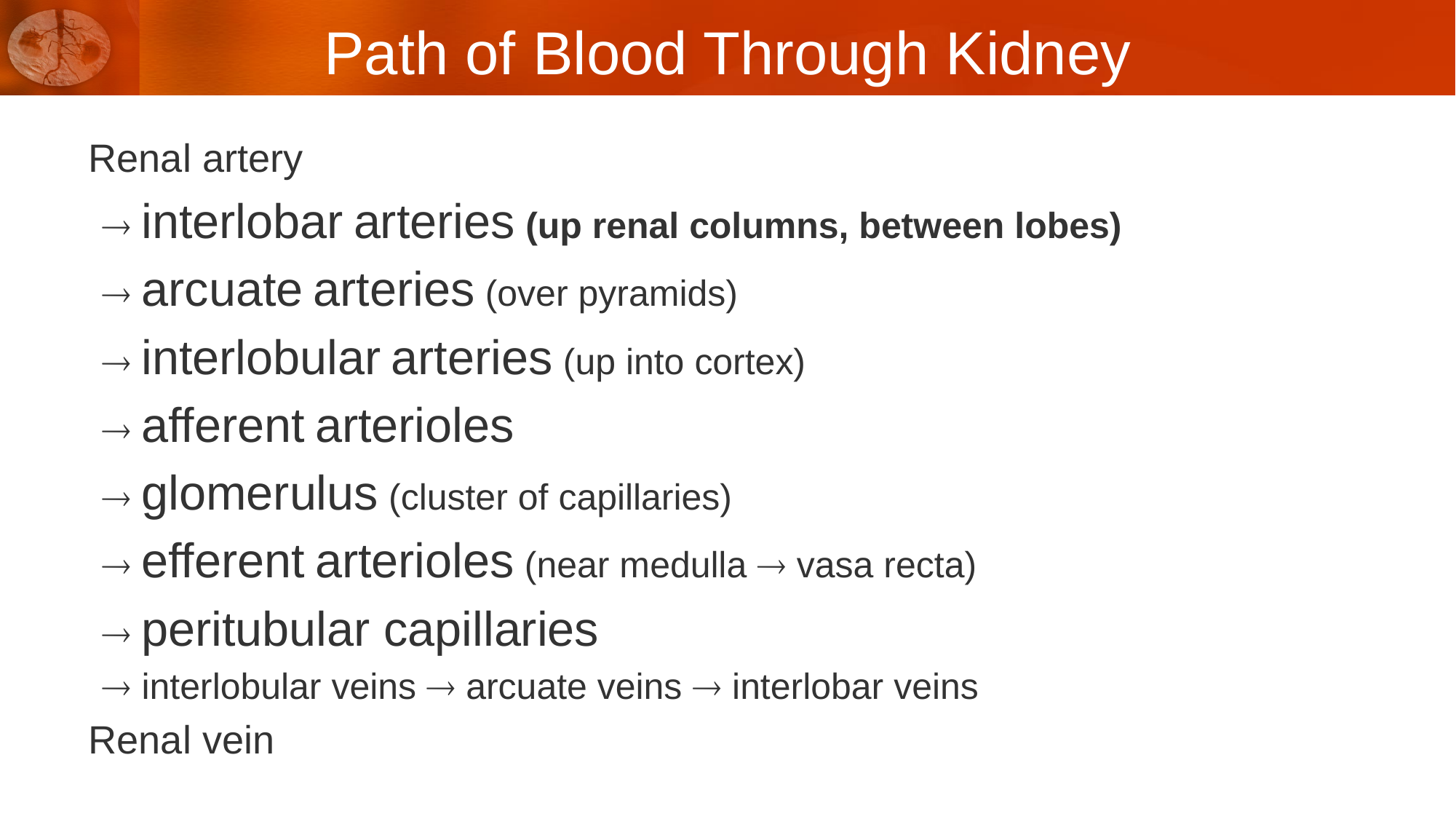

# Path of Blood Through Kidney
Renal artery
→ interlobar arteries (up renal columns, between lobes)
→ arcuate arteries (over pyramids)
→ interlobular arteries (up into cortex)
→ afferent arterioles
→ glomerulus (cluster of capillaries)
→ efferent arterioles (near medulla → vasa recta)
→ peritubular capillaries
→ interlobular veins → arcuate veins → interlobar veins
Renal vein